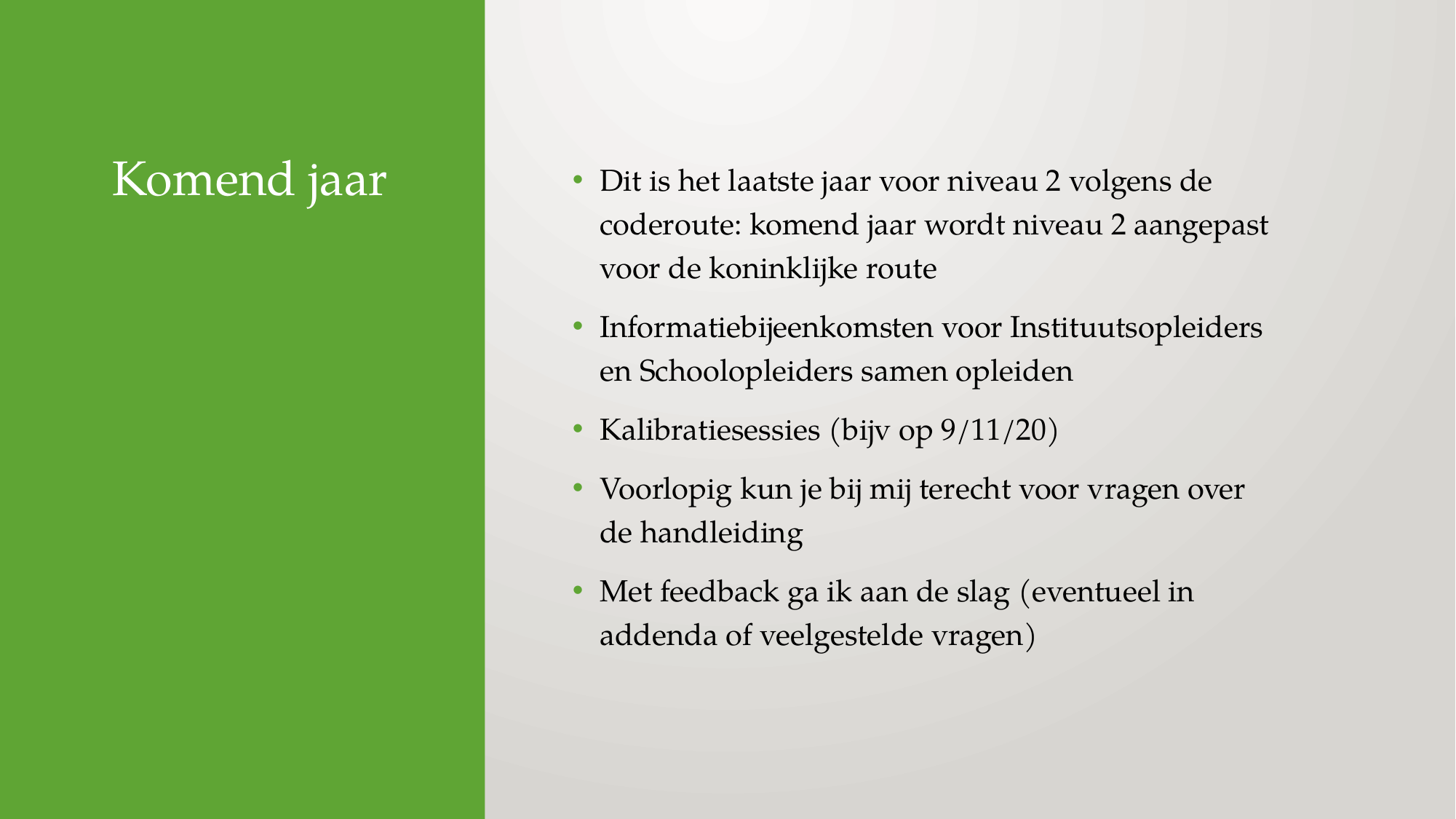

# Komend jaar
Dit is het laatste jaar voor niveau 2 volgens de coderoute: komend jaar wordt niveau 2 aangepast voor de koninklijke route
Informatiebijeenkomsten voor Instituutsopleiders en Schoolopleiders samen opleiden
Kalibratiesessies (bijv op 9/11/20)
Voorlopig kun je bij mij terecht voor vragen over de handleiding
Met feedback ga ik aan de slag (eventueel in addenda of veelgestelde vragen)